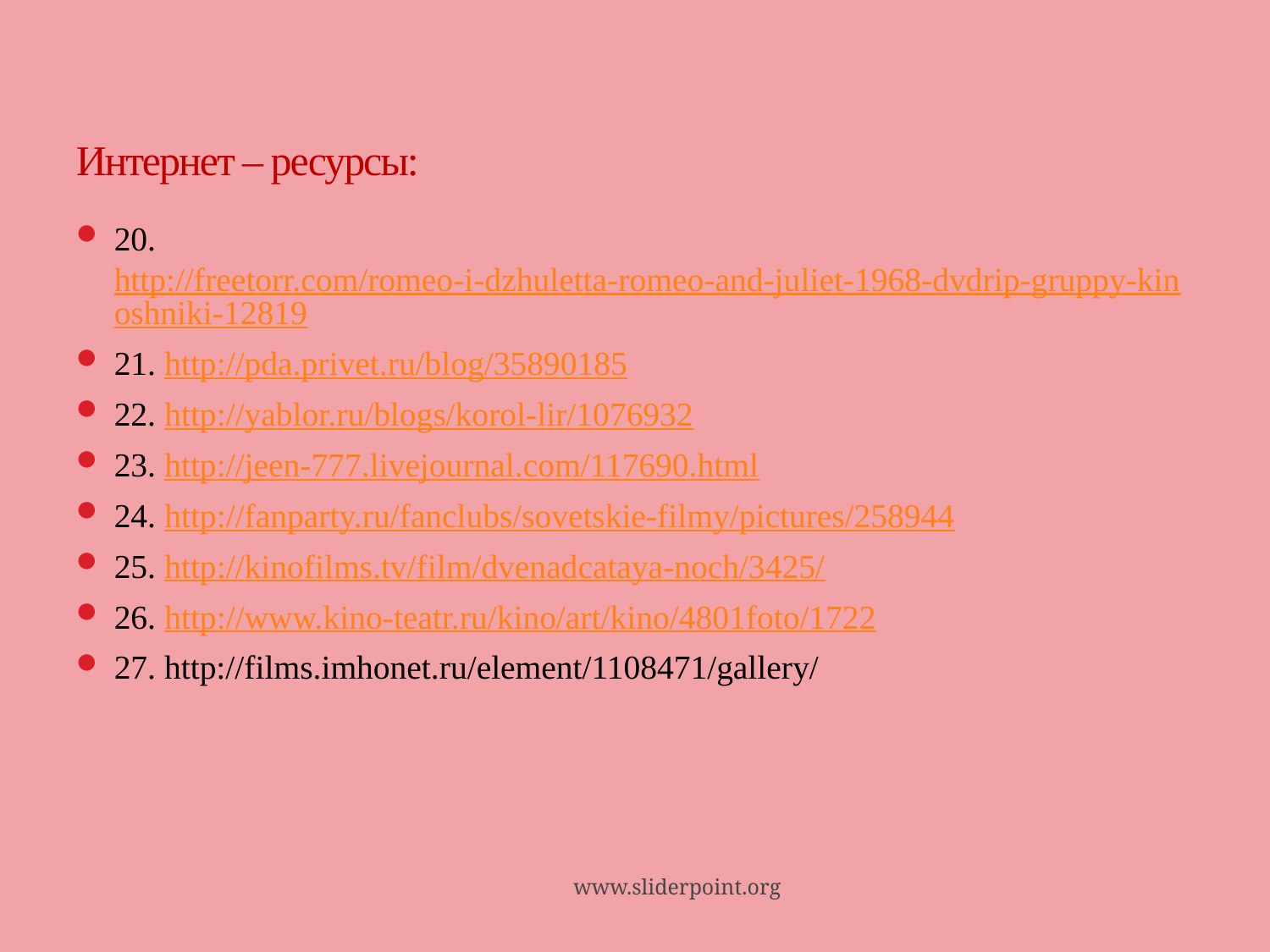

# Интернет – ресурсы:
20.  http://freetorr.com/romeo-i-dzhuletta-romeo-and-juliet-1968-dvdrip-gruppy-kinoshniki-12819
21. http://pda.privet.ru/blog/35890185
22. http://yablor.ru/blogs/korol-lir/1076932
23. http://jeen-777.livejournal.com/117690.html
24. http://fanparty.ru/fanclubs/sovetskie-filmy/pictures/258944
25. http://kinofilms.tv/film/dvenadcataya-noch/3425/
26. http://www.kino-teatr.ru/kino/art/kino/4801foto/1722
27. http://films.imhonet.ru/element/1108471/gallery/

www.sliderpoint.org